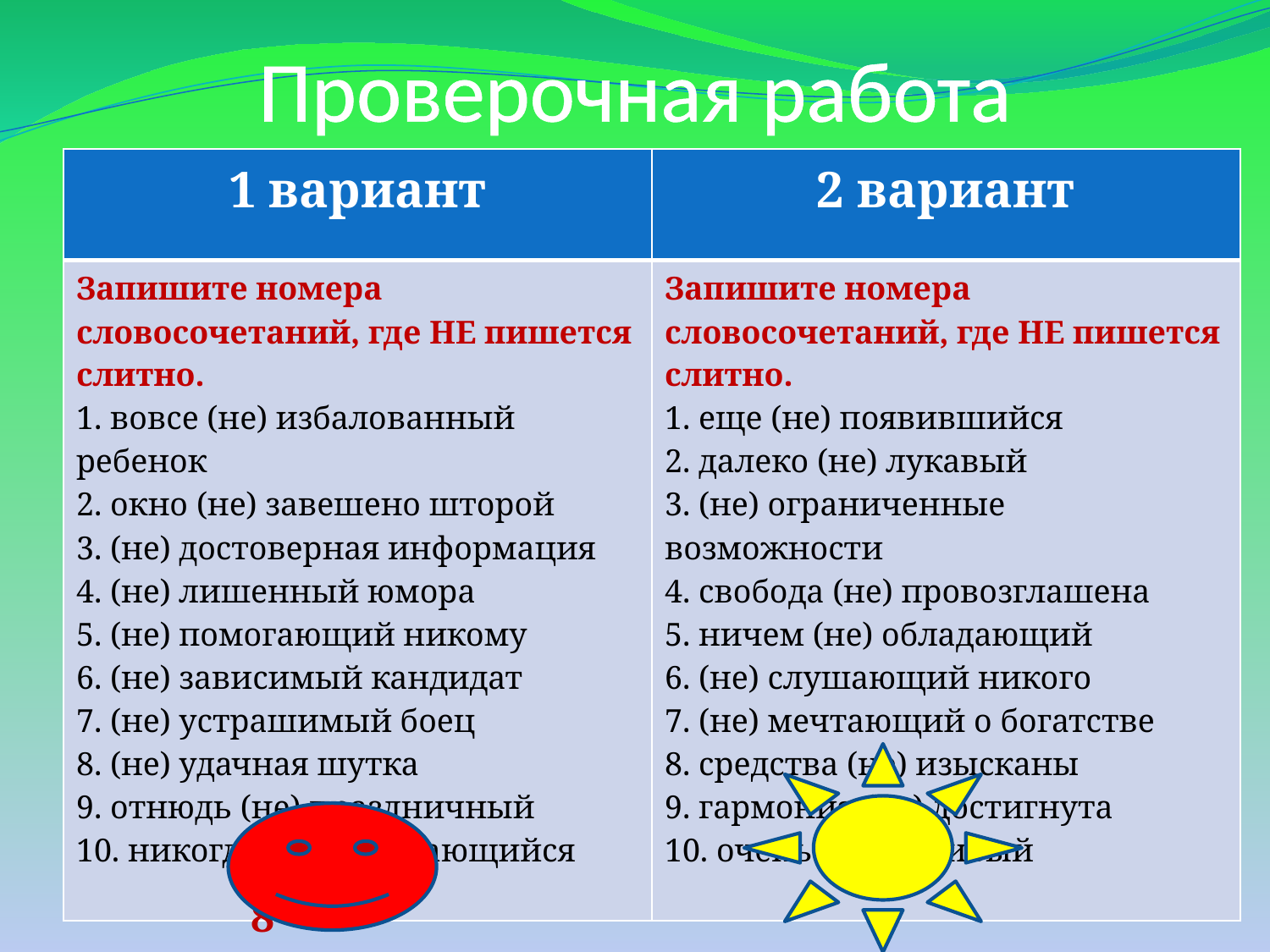

# Проверочная работа
| 1 вариант | 2 вариант |
| --- | --- |
| Запишите номера словосочетаний, где НЕ пишется слитно. 1. вовсе (не) избалованный ребенок 2. окно (не) завешено шторой 3. (не) достоверная информация 4. (не) лишенный юмора 5. (не) помогающий никому 6. (не) зависимый кандидат 7. (не) устрашимый боец 8. (не) удачная шутка 9. отнюдь (не) праздничный 10. никогда (не) хвастающийся | Запишите номера словосочетаний, где НЕ пишется слитно. 1. еще (не) появившийся 2. далеко (не) лукавый 3. (не) ограниченные возможности 4. свобода (не) провозглашена 5. ничем (не) обладающий 6. (не) слушающий никого 7. (не) мечтающий о богатстве 8. средства (не) изысканы 9. гармония (не) достигнута 10. очень (не) учтивый |

3, 10
3,6, 7, 8